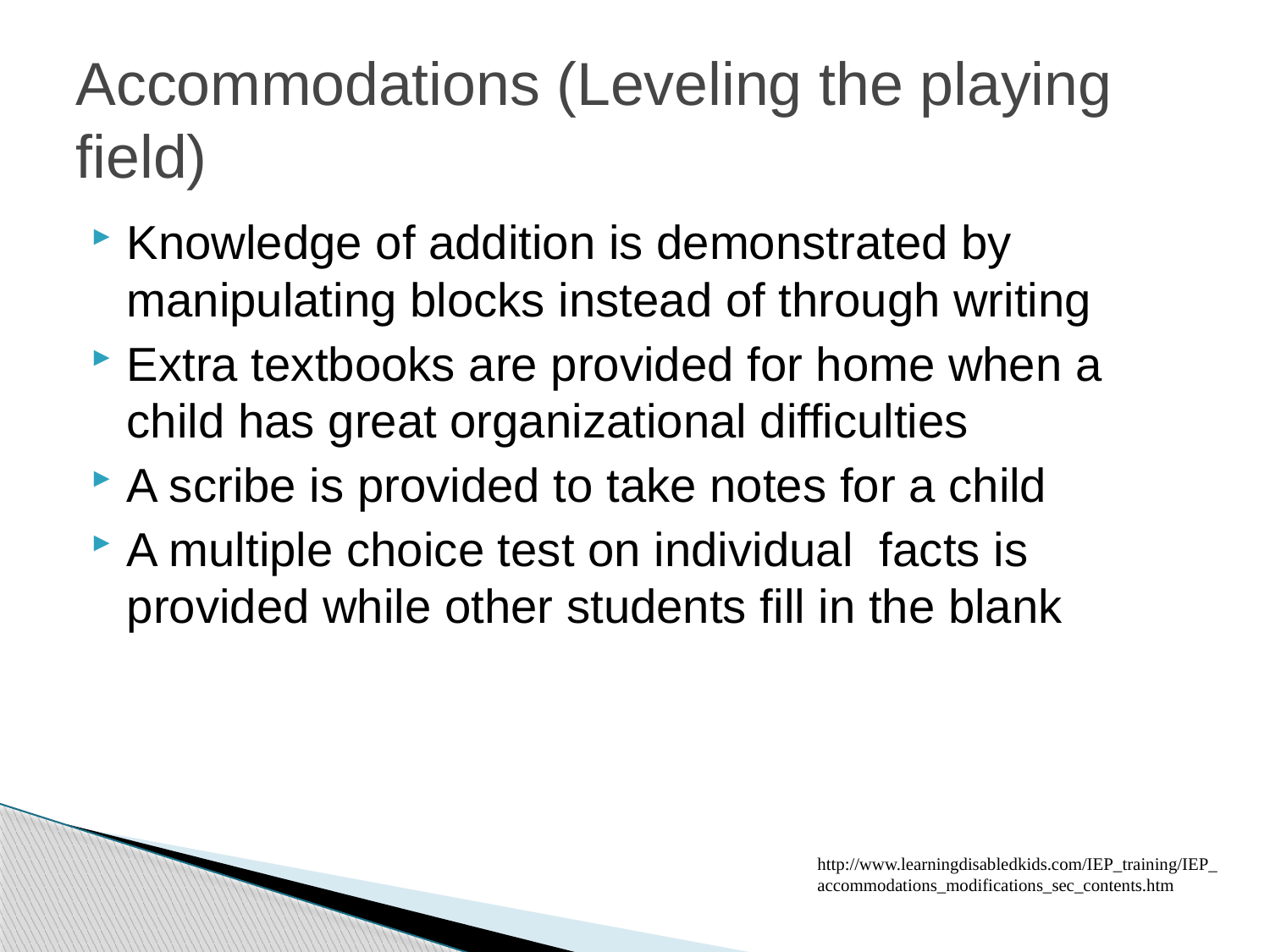

# Accommodations (Leveling the playing field)
Knowledge of addition is demonstrated by manipulating blocks instead of through writing
Extra textbooks are provided for home when a child has great organizational difficulties
A scribe is provided to take notes for a child
A multiple choice test on individual  facts is provided while other students fill in the blank
http://www.learningdisabledkids.com/IEP_training/IEP_
accommodations_modifications_sec_contents.htm